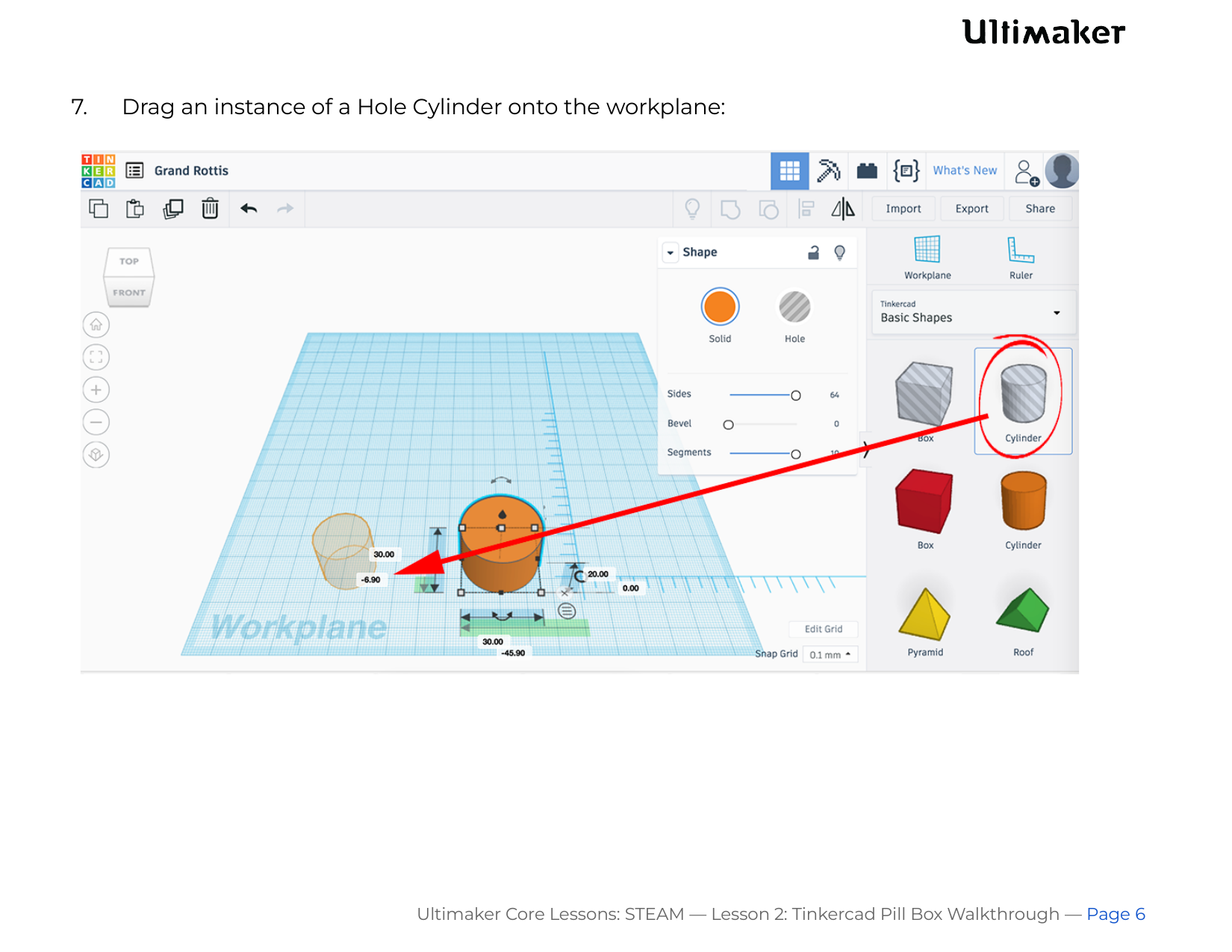

7.	Drag an instance of a Hole Cylinder onto the workplane:

Ultimaker Core Lessons: STEAM — Lesson 2: Tinkercad Pill Box Walkthrough — Page 6